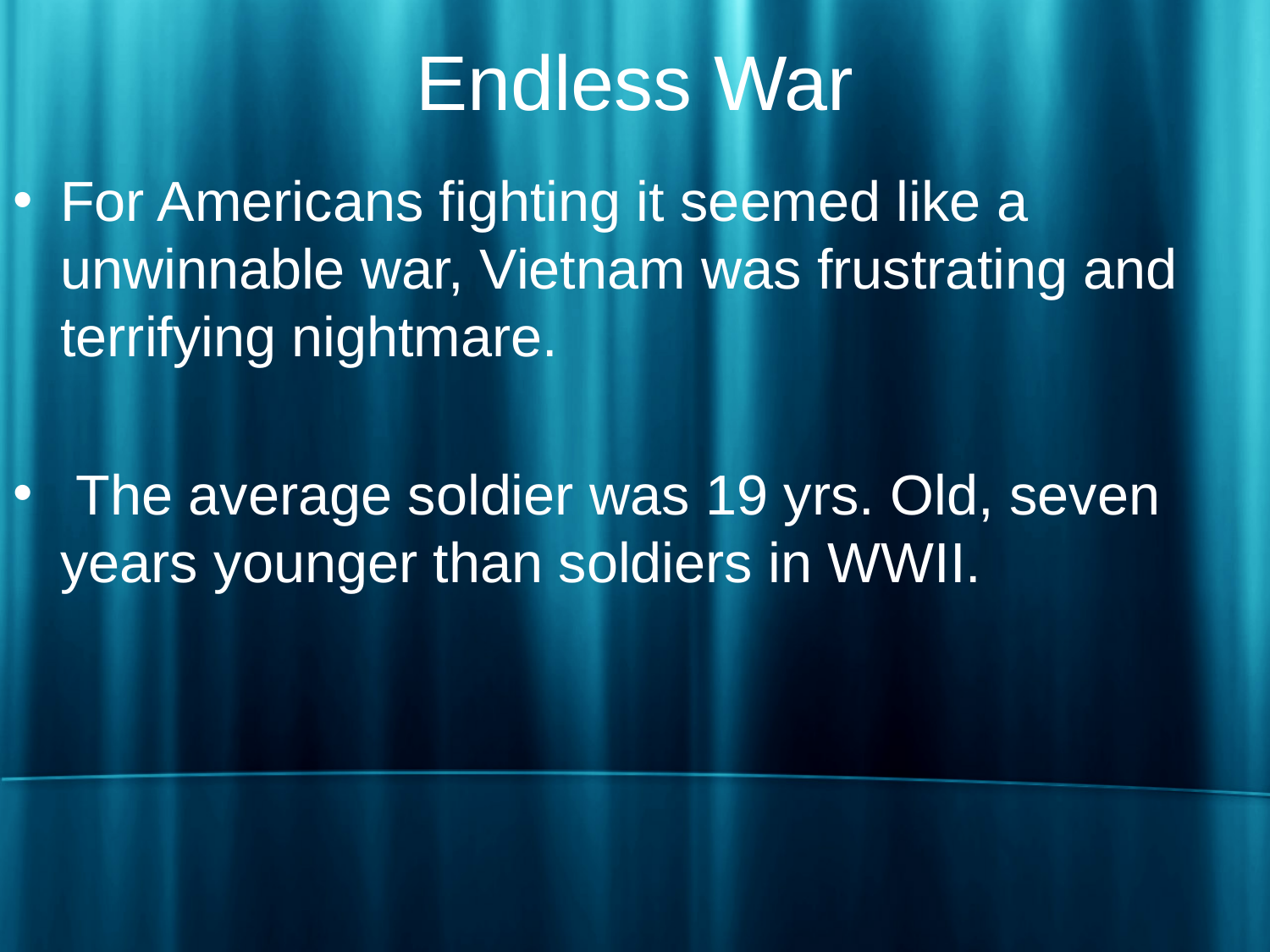

# Endless War
For Americans fighting it seemed like a unwinnable war, Vietnam was frustrating and terrifying nightmare.

 The average soldier was 19 yrs. Old, seven years younger than soldiers in WWII.